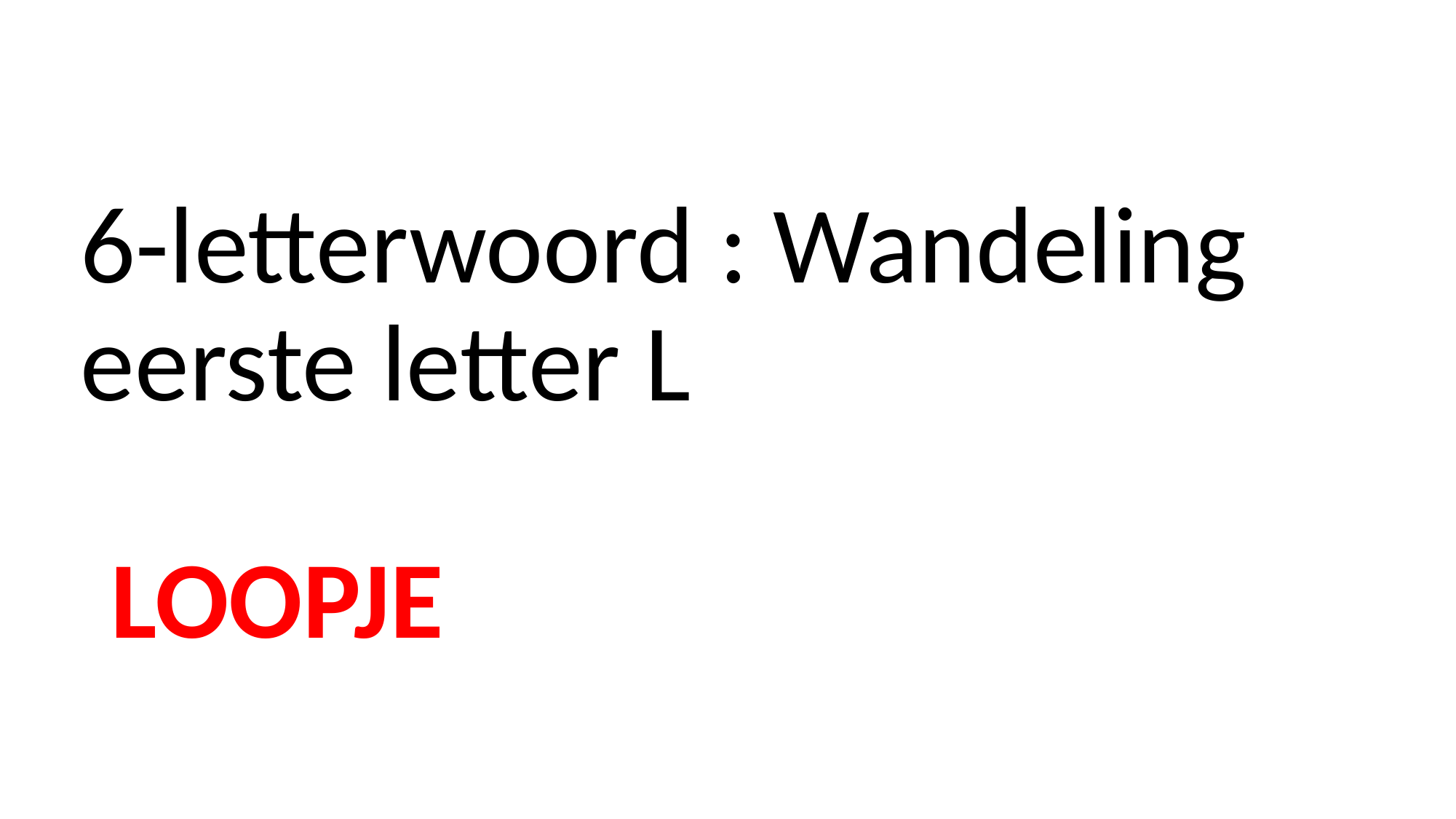

# 6-letterwoord : Wandeling eerste letter L
LOOPJE